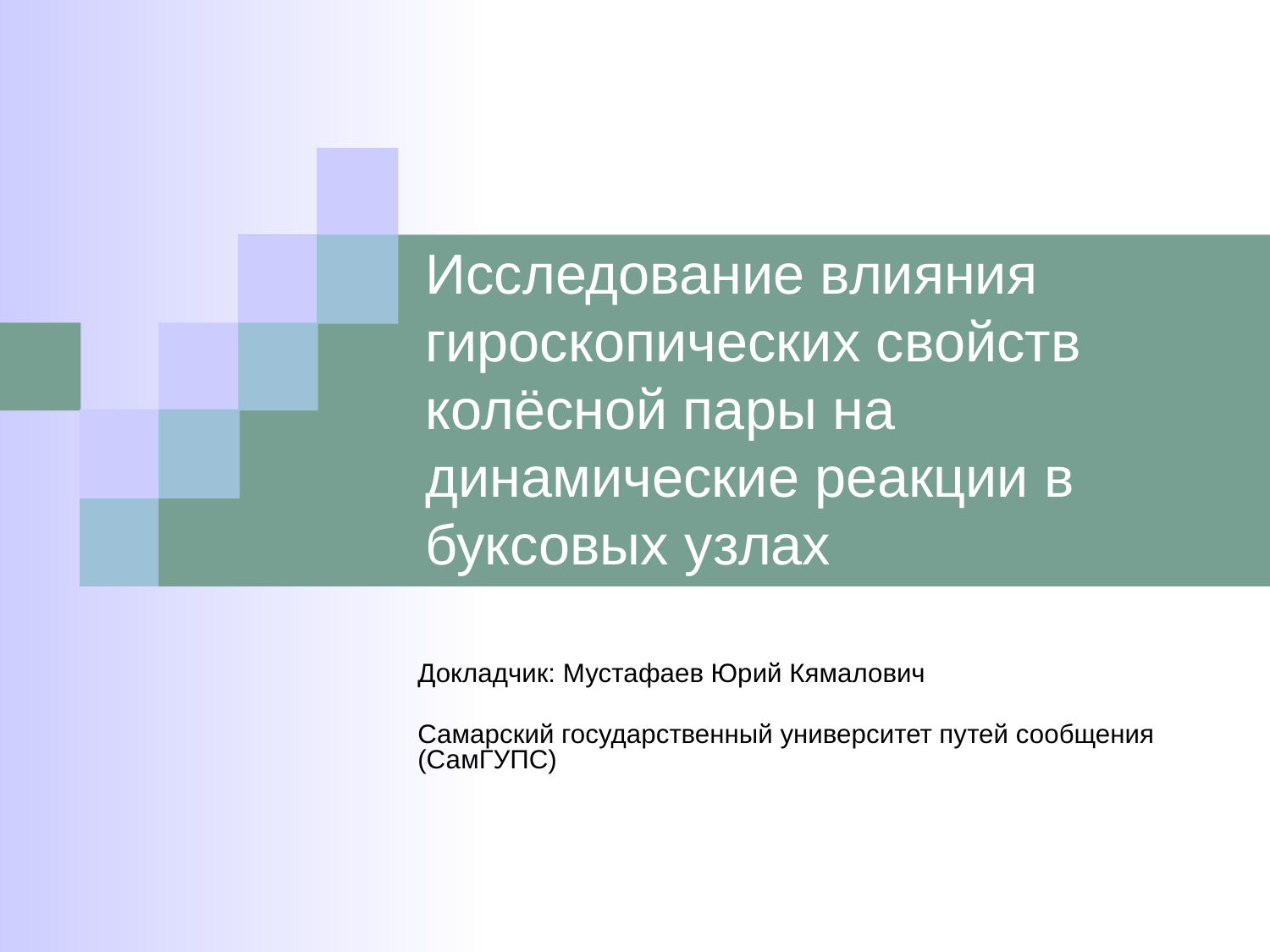

# Исследование влияния гироскопических свойств колёсной пары на динамические реакции в буксовых узлах
Докладчик: Мустафаев Юрий Кямалович

Самарский государственный университет путей сообщения (СамГУПС)